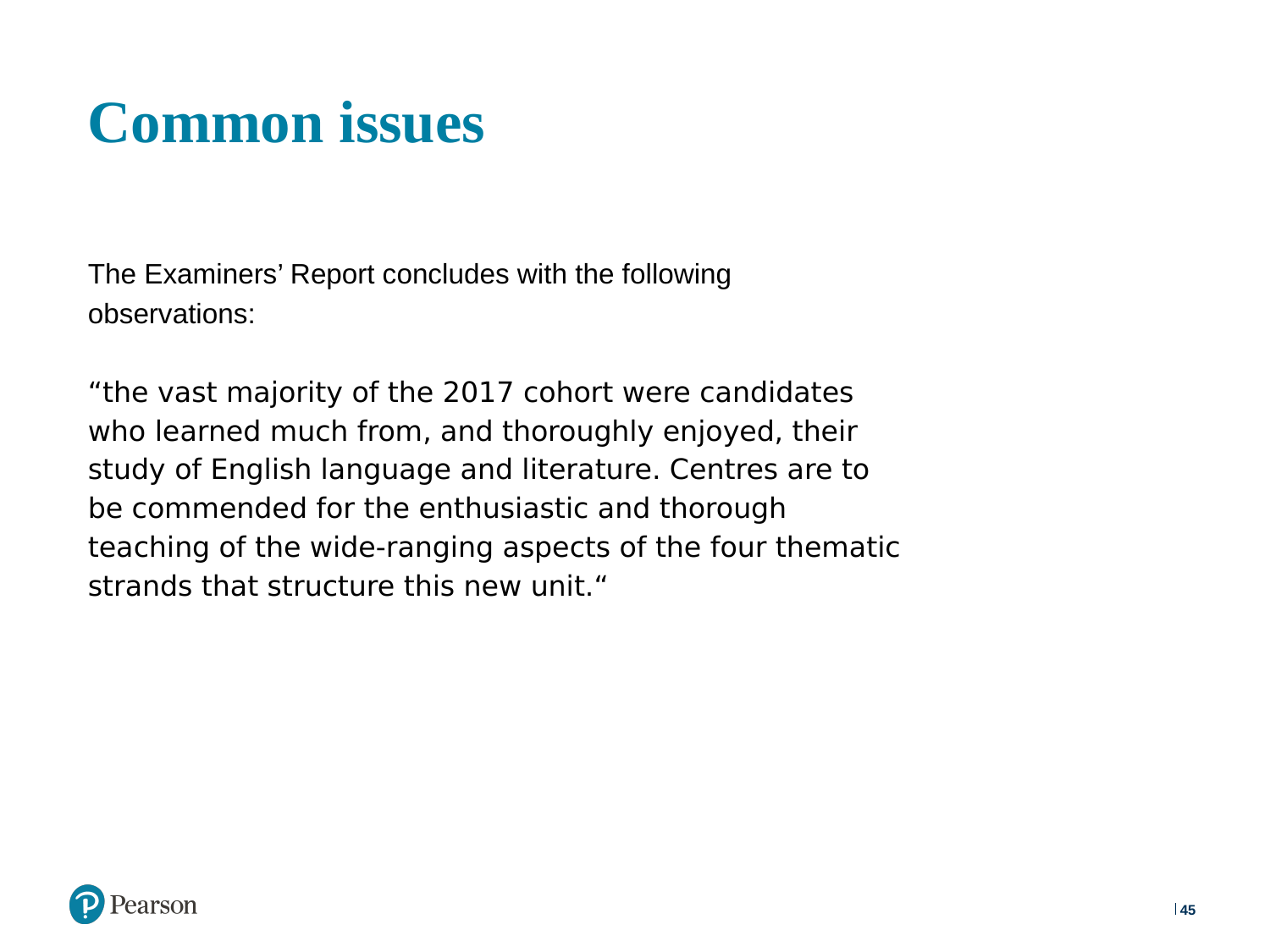

# Common issues
The Examiners’ Report concludes with the following observations:

“the vast majority of the 2017 cohort were candidates who learned much from, and thoroughly enjoyed, their study of English language and literature. Centres are to be commended for the enthusiastic and thorough teaching of the wide-ranging aspects of the four thematic strands that structure this new unit.“

45